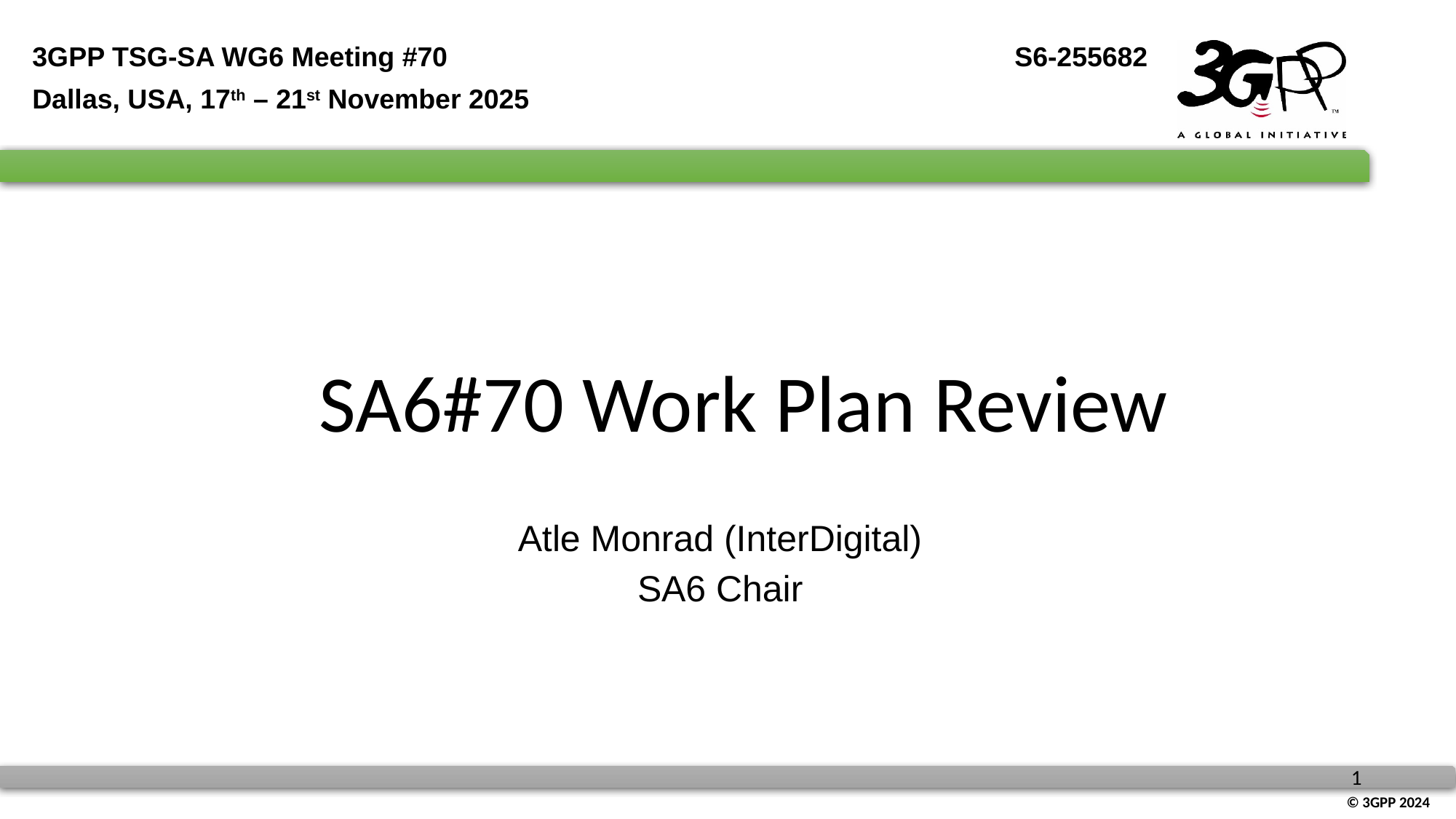

3GPP TSG-SA WG6 Meeting #70						S6-255682
Dallas, USA, 17th – 21st November 2025
# SA6#70 Work Plan Review
Atle Monrad (InterDigital)
SA6 Chair